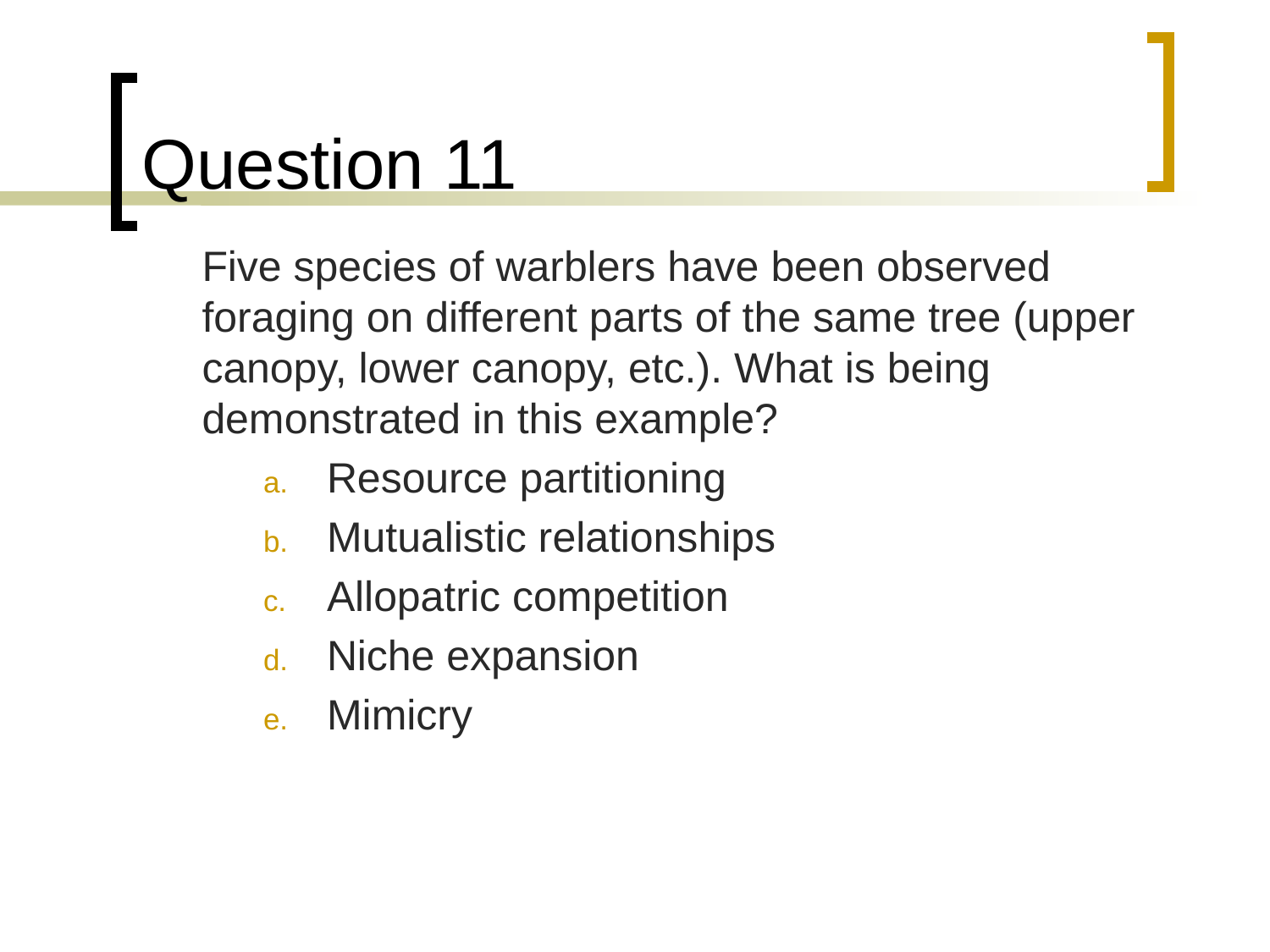

# Question 11
	Five species of warblers have been observed foraging on different parts of the same tree (upper canopy, lower canopy, etc.). What is being demonstrated in this example?
Resource partitioning
Mutualistic relationships
Allopatric competition
Niche expansion
Mimicry